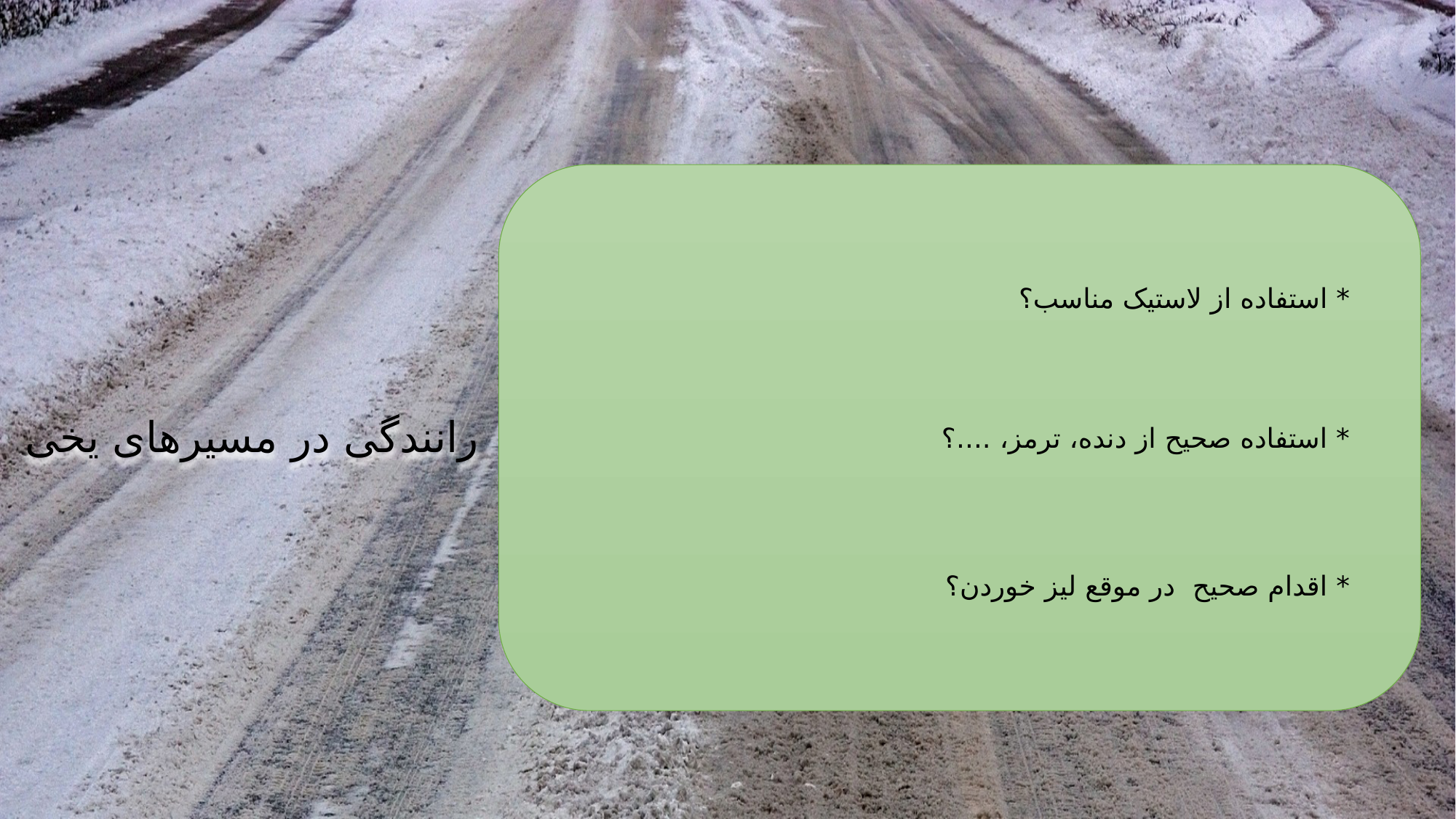

* استفاده از لاستیک مناسب؟
رانندگی در مسیرهای یخی
* استفاده صحیح از دنده، ترمز، ....؟
* اقدام صحیح  در موقع لیز خوردن؟